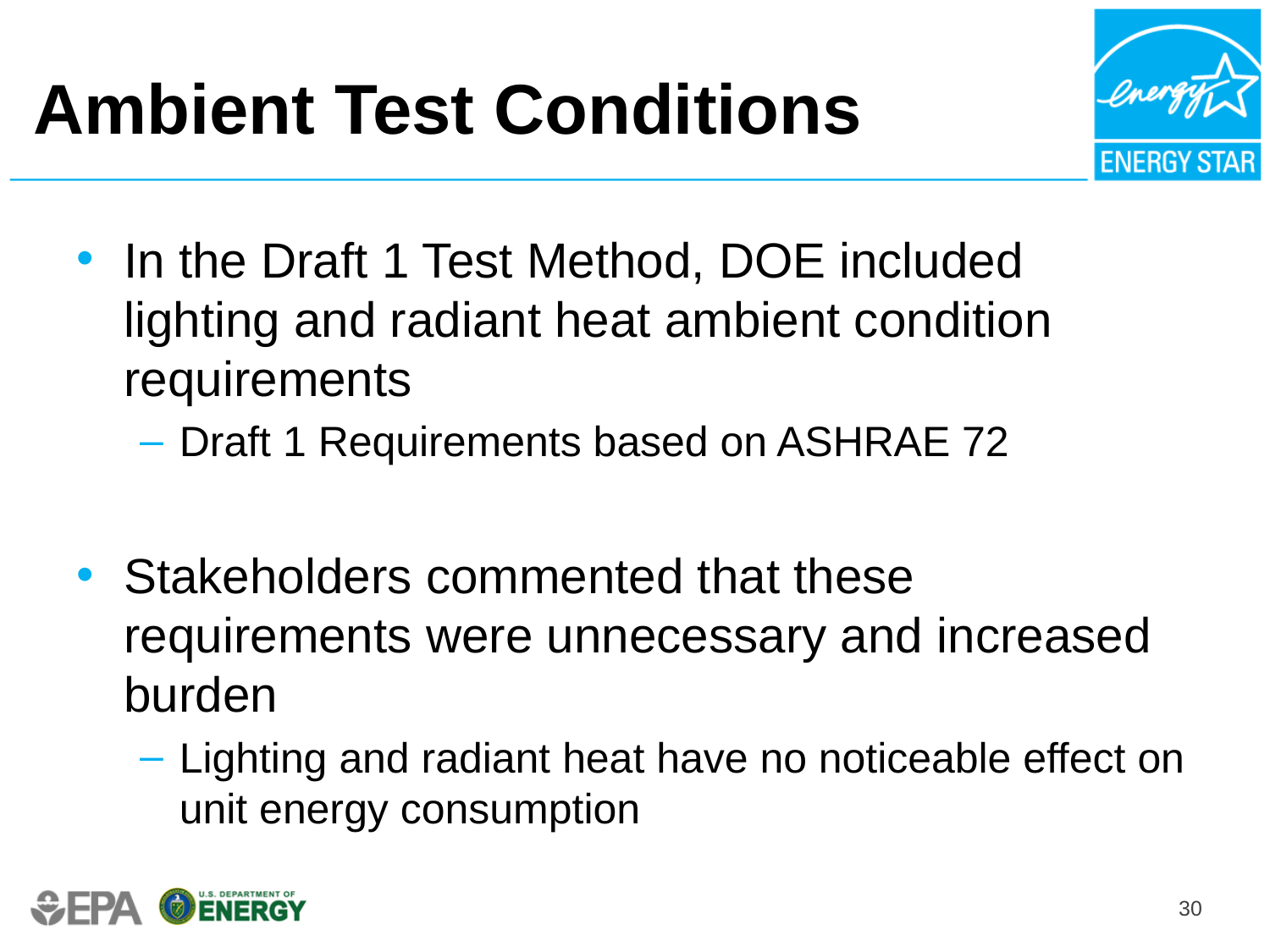

# Ambient Test Conditions
In the Draft 1 Test Method, DOE included lighting and radiant heat ambient condition requirements
Draft 1 Requirements based on ASHRAE 72

Stakeholders commented that these requirements were unnecessary and increased burden
Lighting and radiant heat have no noticeable effect on unit energy consumption